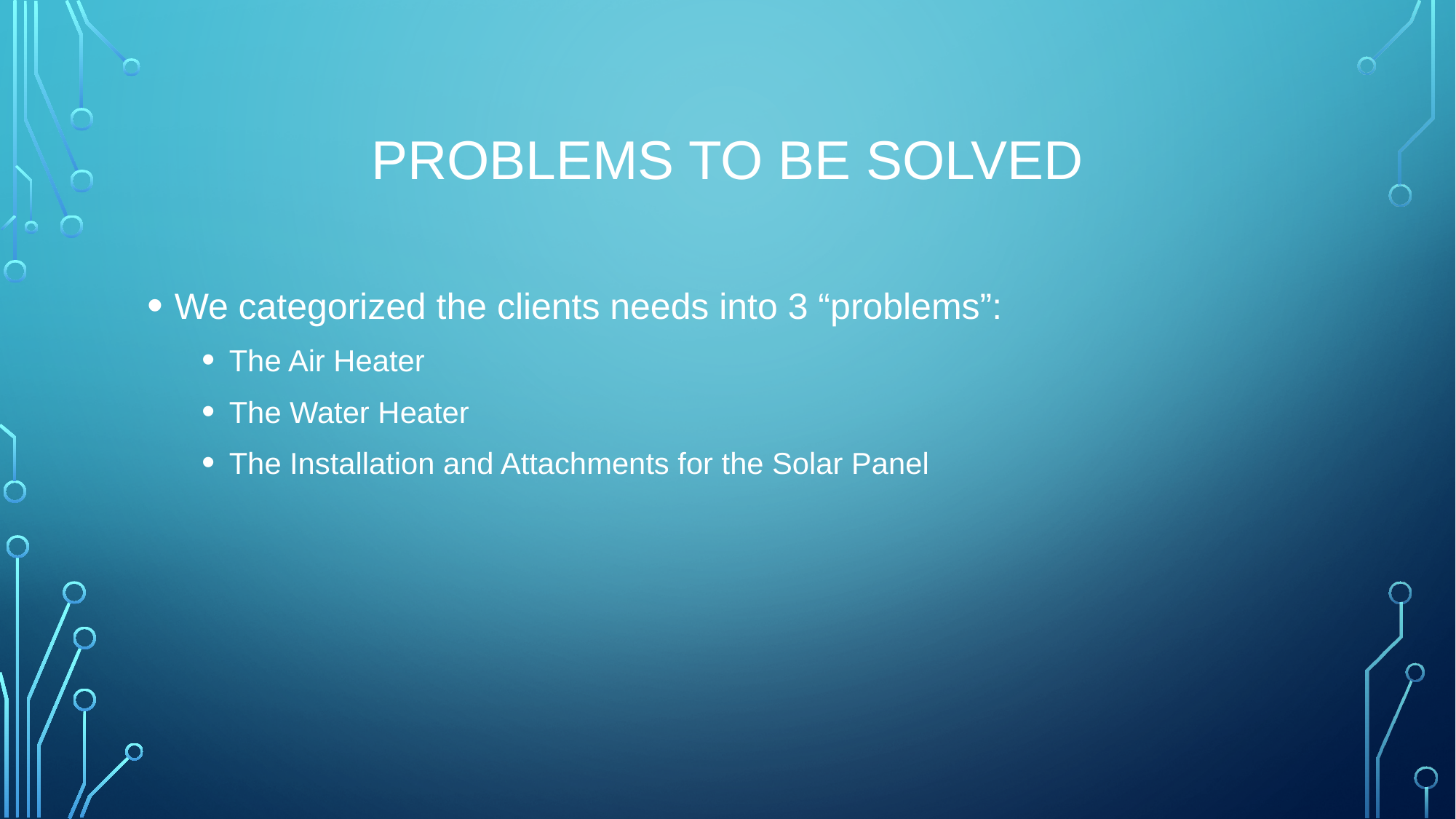

# Problems to be solved
We categorized the clients needs into 3 “problems”:
The Air Heater
The Water Heater
The Installation and Attachments for the Solar Panel